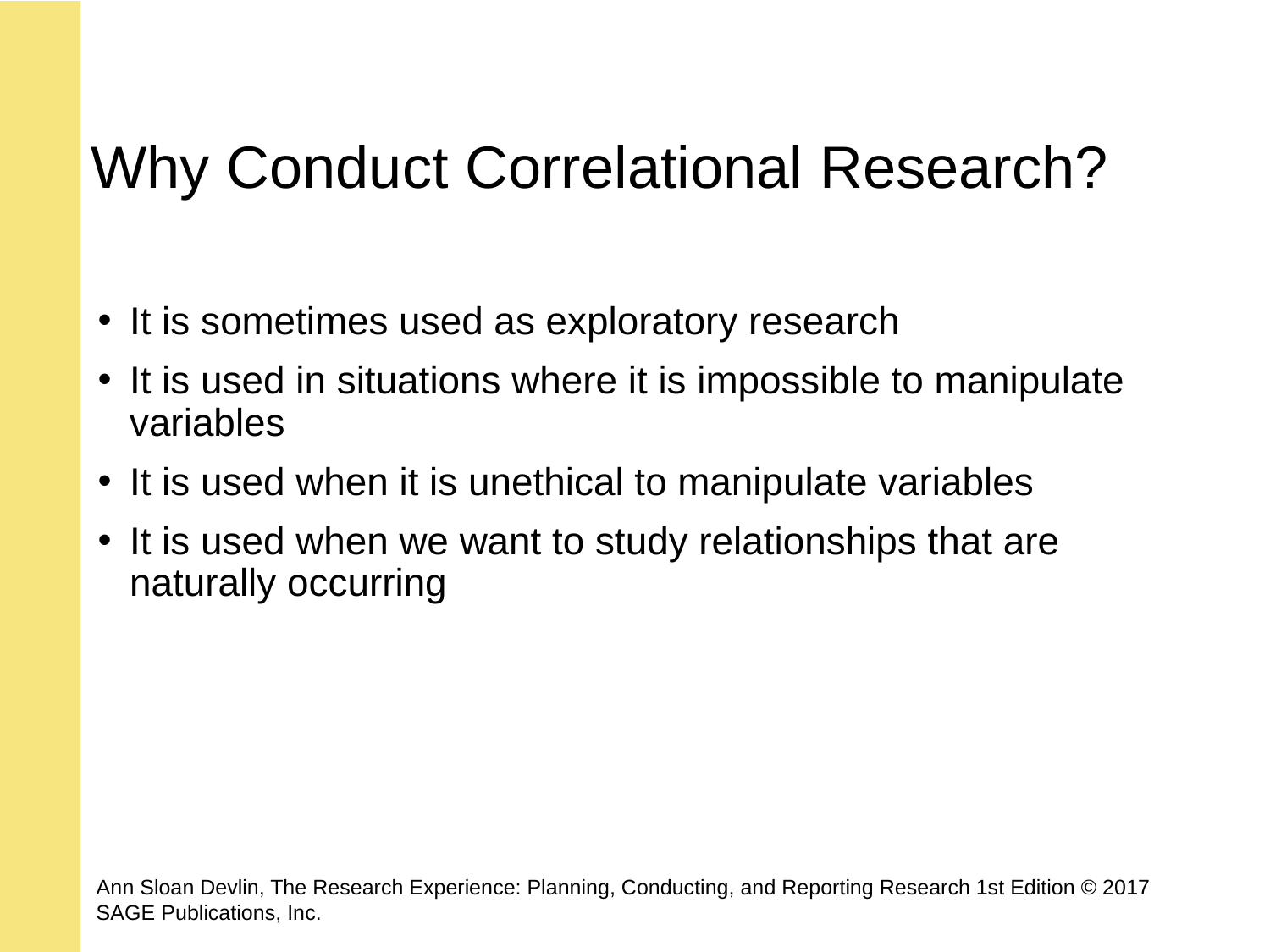

# Why Conduct Correlational Research?
It is sometimes used as exploratory research
It is used in situations where it is impossible to manipulate variables
It is used when it is unethical to manipulate variables
It is used when we want to study relationships that are naturally occurring